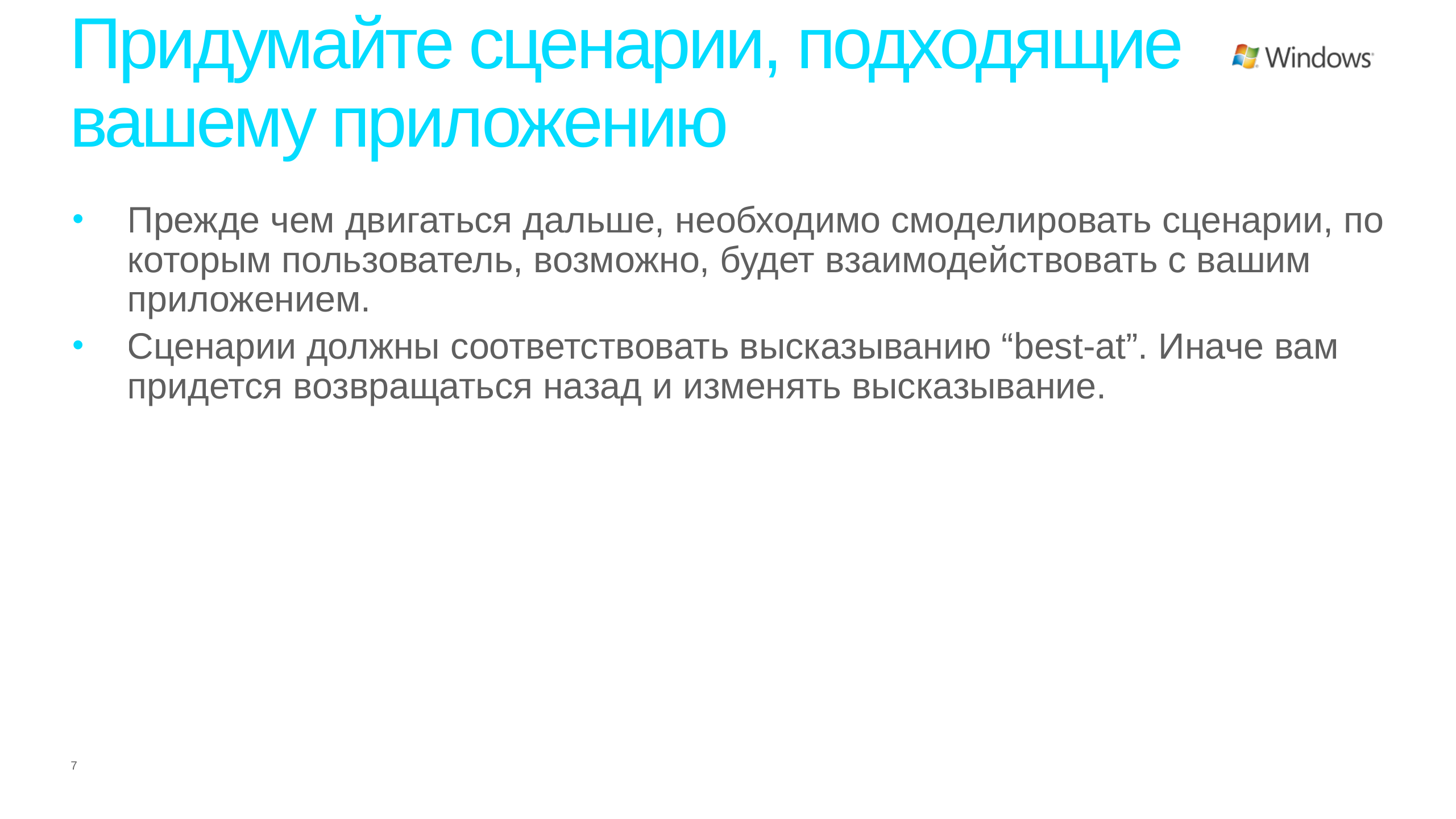

# Придумайте сценарии, подходящие вашему приложению
Прежде чем двигаться дальше, необходимо смоделировать сценарии, по которым пользователь, возможно, будет взаимодействовать с вашим приложением.
Сценарии должны соответствовать высказыванию “best-at”. Иначе вам придется возвращаться назад и изменять высказывание.